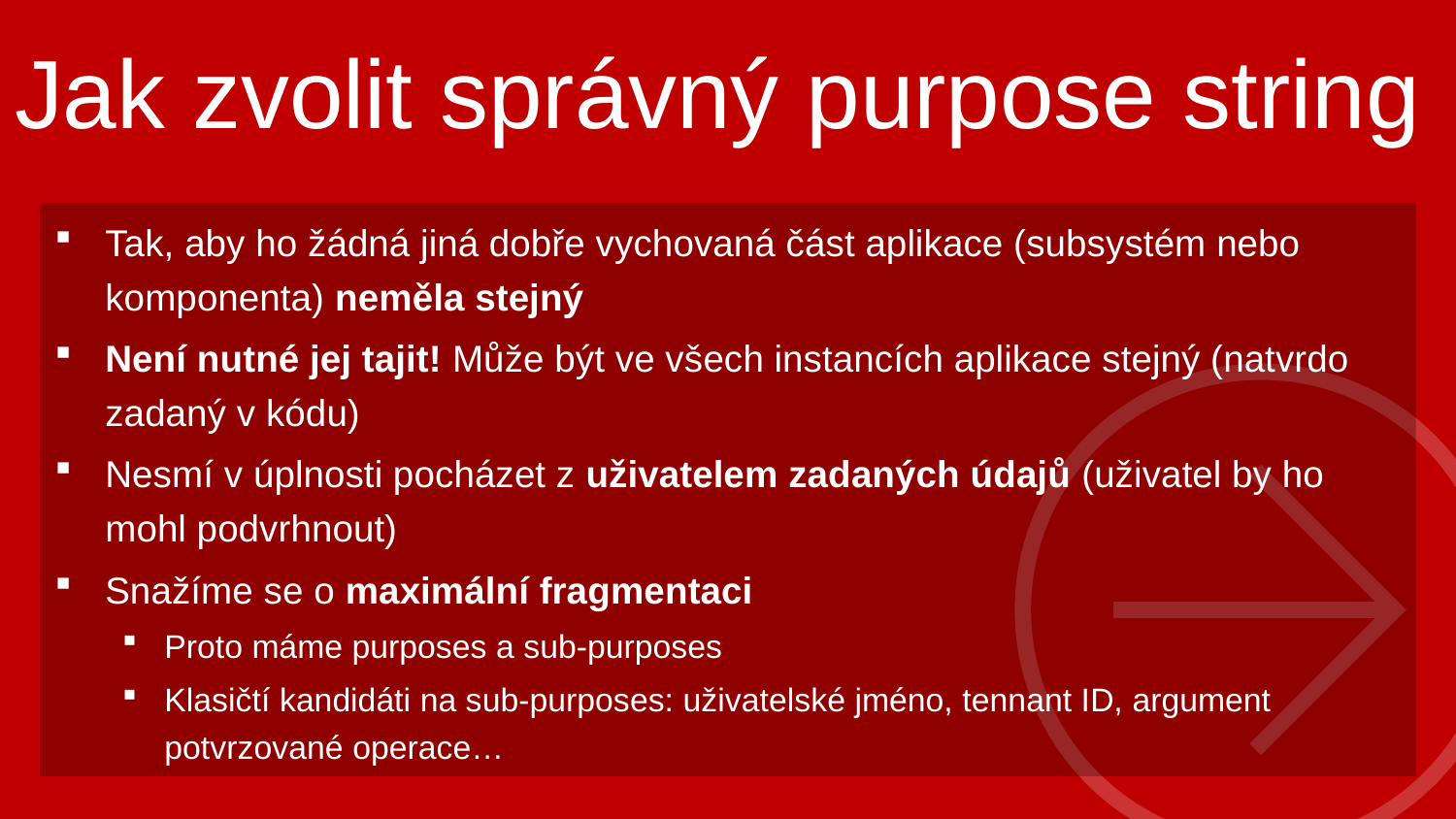

# Jak zvolit správný purpose string
Tak, aby ho žádná jiná dobře vychovaná část aplikace (subsystém nebo komponenta) neměla stejný
Není nutné jej tajit! Může být ve všech instancích aplikace stejný (natvrdo zadaný v kódu)
Nesmí v úplnosti pocházet z uživatelem zadaných údajů (uživatel by ho mohl podvrhnout)
Snažíme se o maximální fragmentaci
Proto máme purposes a sub-purposes
Klasičtí kandidáti na sub-purposes: uživatelské jméno, tennant ID, argument potvrzované operace…